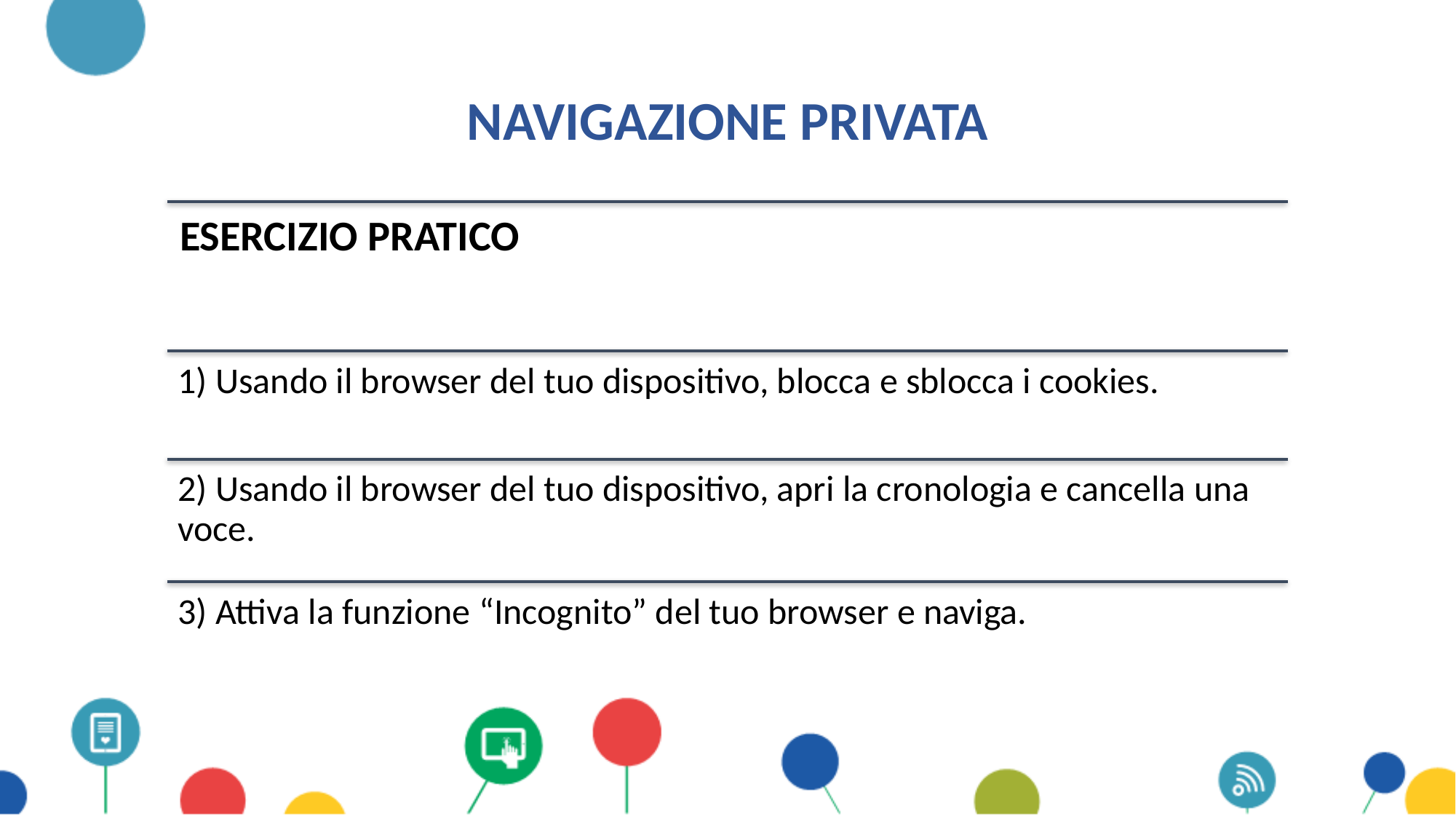

# Navigazione privata

ESERCIZIO PRATICO

1) Usando il browser del tuo dispositivo, blocca e sblocca i cookies.

2) Usando il browser del tuo dispositivo, apri la cronologia e cancella una voce.

3) Attiva la funzione “Incognito” del tuo browser e naviga.